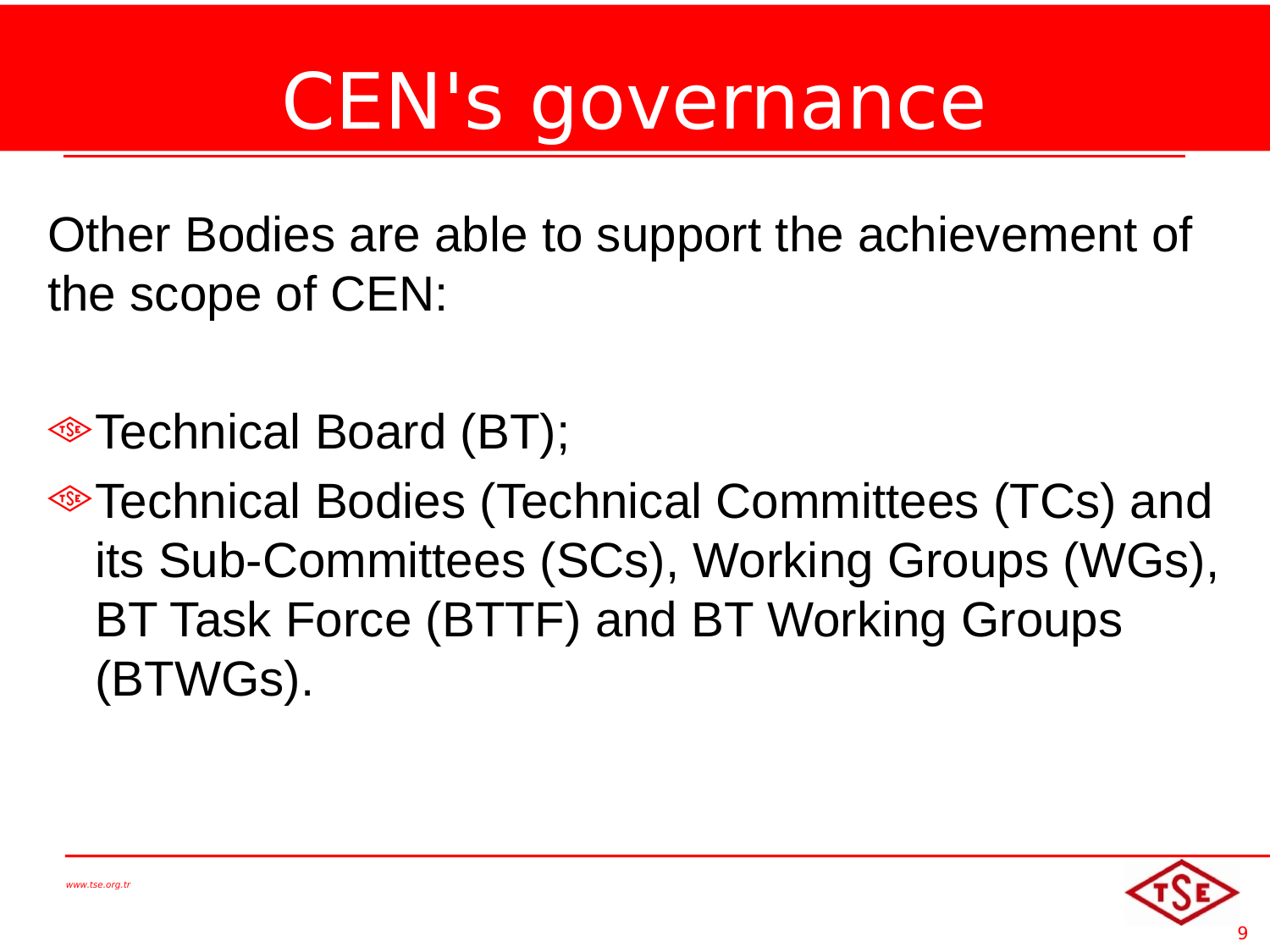

# CEN's governance
Other Bodies are able to support the achievement of the scope of CEN:

Technical Board (BT);
Technical Bodies (Technical Committees (TCs) and its Sub-Committees (SCs), Working Groups (WGs), BT Task Force (BTTF) and BT Working Groups (BTWGs).

www.tse.org.tr
9